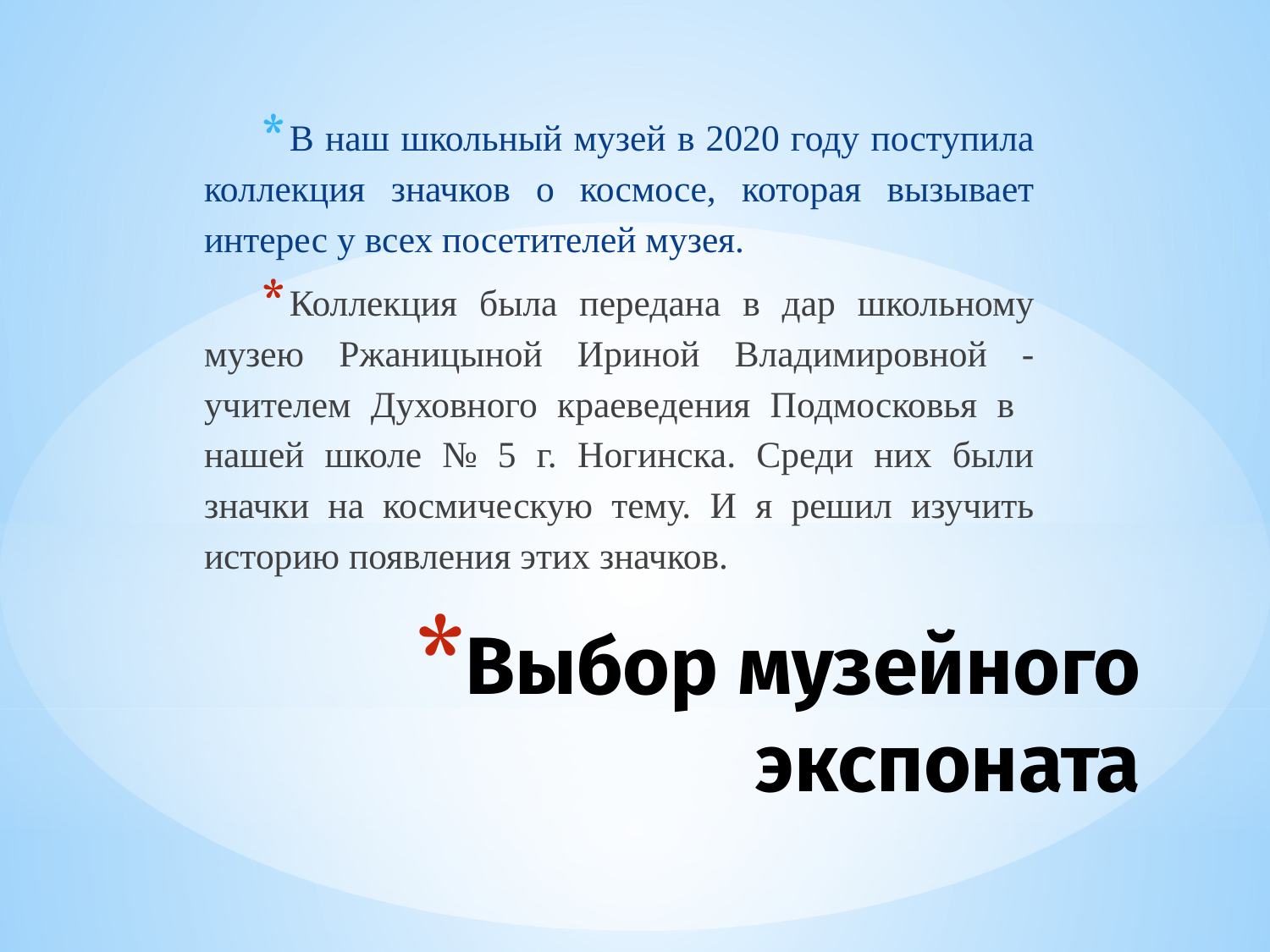

В наш школьный музей в 2020 году поступила коллекция значков о космосе, которая вызывает интерес у всех посетителей музея.
Коллекция была передана в дар школьному музею Ржаницыной Ириной Владимировной - учителем Духовного краеведения Подмосковья в  нашей школе № 5 г. Ногинска. Среди них были значки на космическую тему. И я решил изучить историю появления этих значков.

# Выбор музейного экспоната